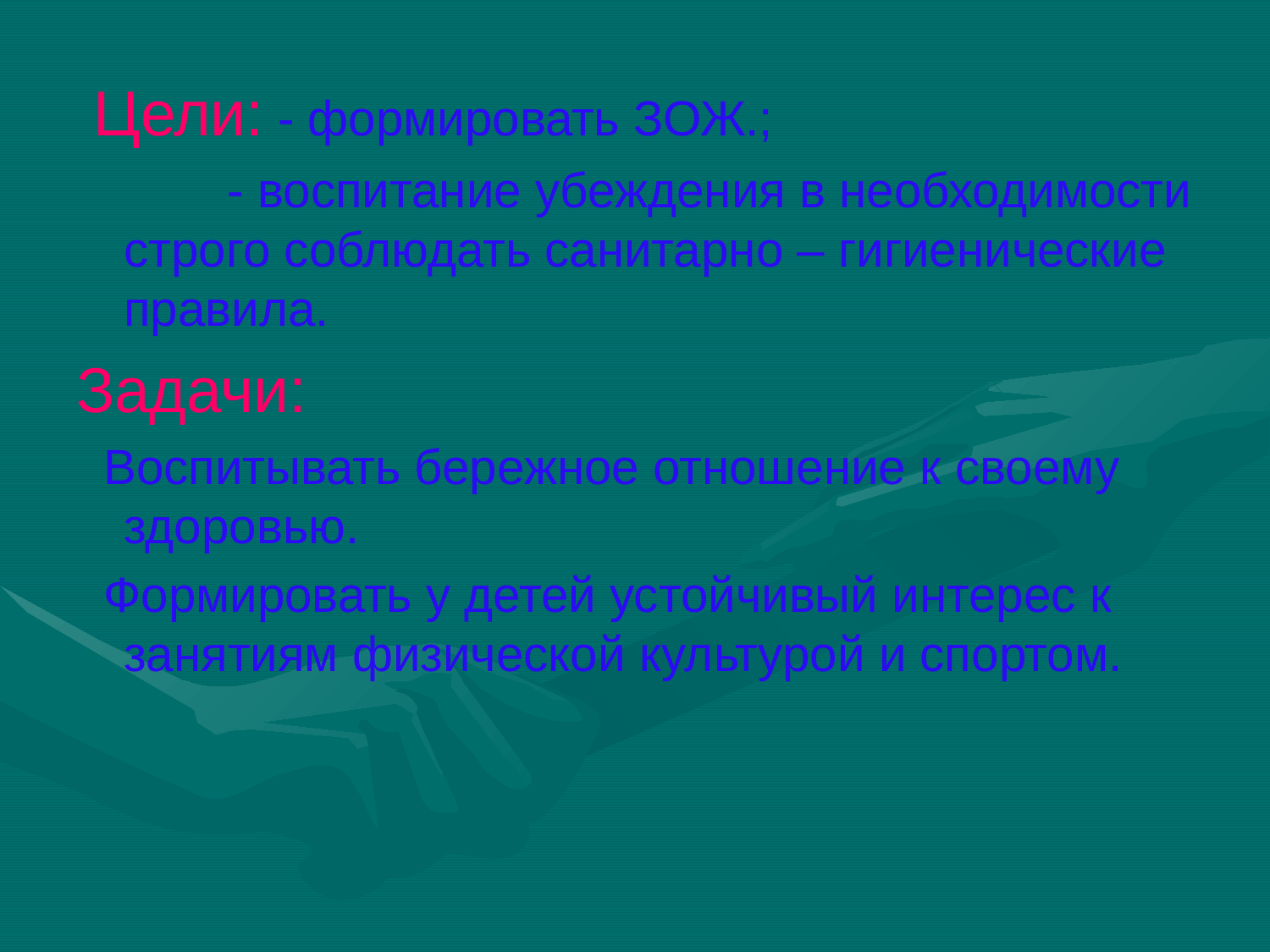

Цели: - формировать ЗОЖ.;
           - воспитание убеждения в необходимости строго соблюдать санитарно – гигиенические правила.
Задачи:
  Воспитывать бережное отношение к своему здоровью.
  Формировать у детей устойчивый интерес к занятиям физической культурой и спортом.